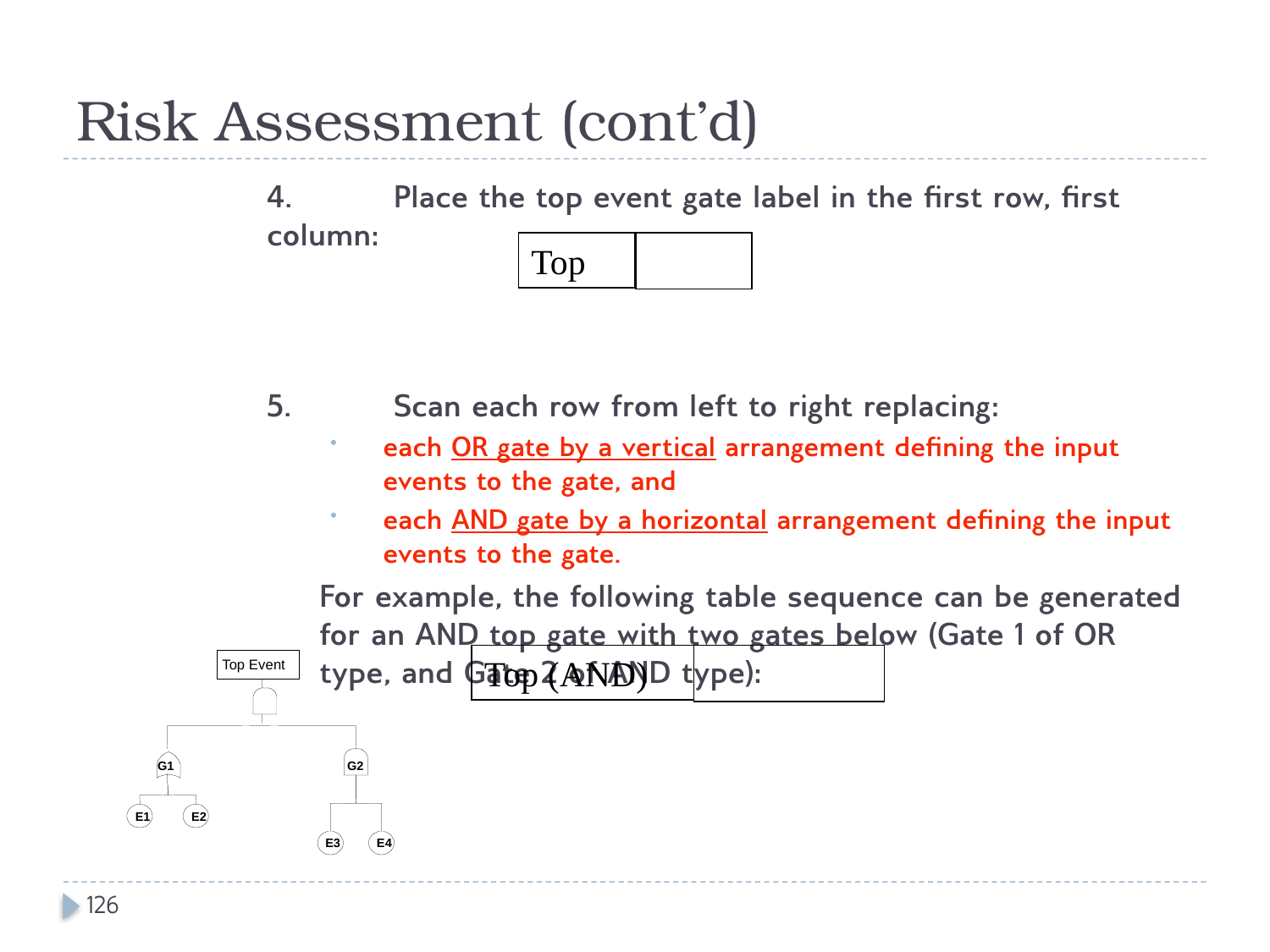

# Risk Assessment (cont’d)
4.	Place the top event gate label in the first row, first column:

5.	Scan each row from left to right replacing:
each OR gate by a vertical arrangement defining the input events to the gate, and
each AND gate by a horizontal arrangement defining the input events to the gate.
	For example, the following table sequence can be generated for an AND top gate with two gates below (Gate 1 of OR type, and Gate 2 of AND type):
Top

Top Event

G1
G2

E1
E2

E3
E4

Top (AND)

126